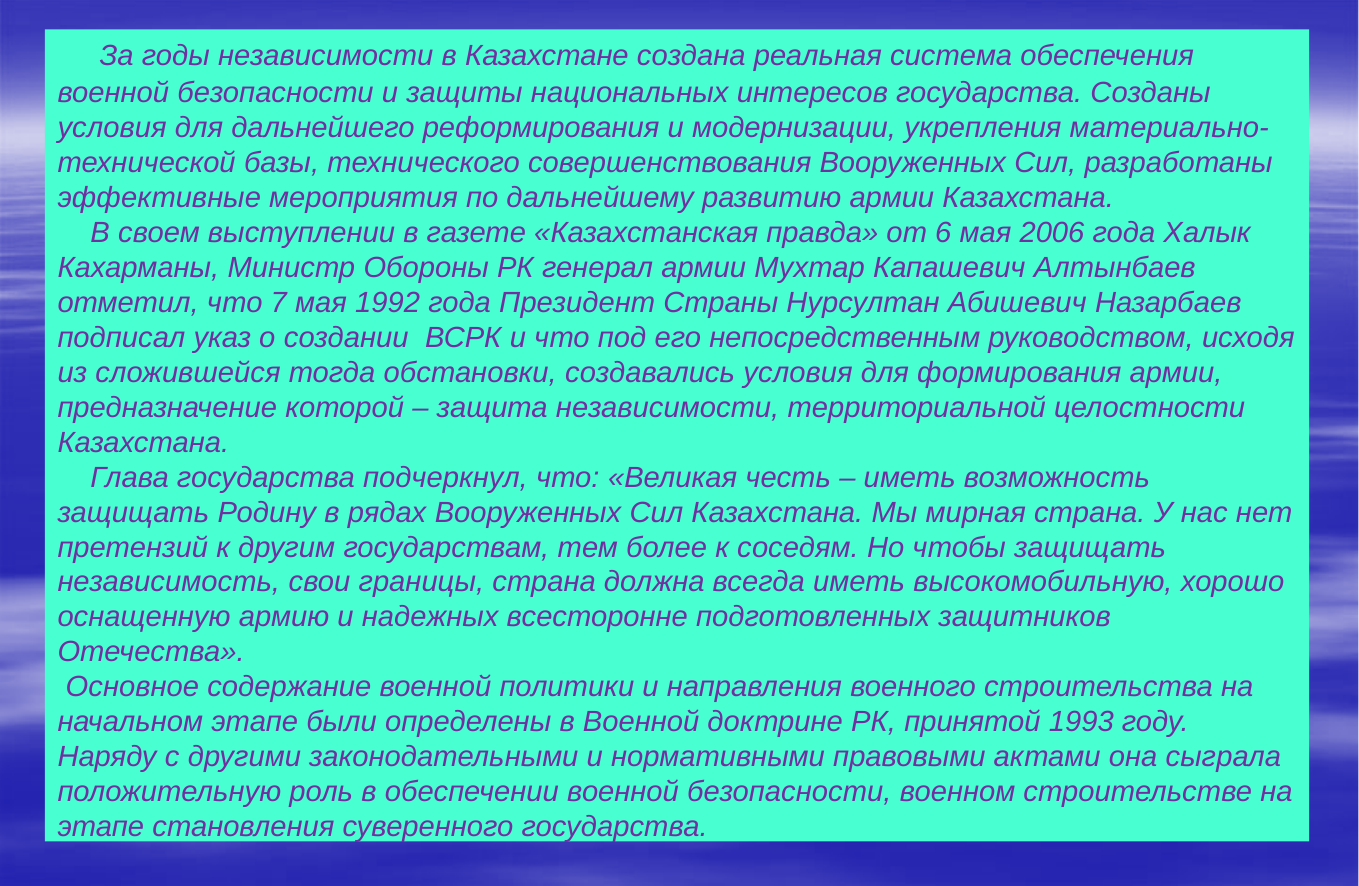

# За годы независимости в Казахстане создана реальная система обеспечения военной безопасности и защиты национальных интересов государства. Созданы условия для дальнейшего реформирования и модернизации, укрепления материально-технической базы, технического совершенствования Вооруженных Сил, разработаны эффективные мероприятия по дальнейшему развитию армии Казахстана. В своем выступлении в газете «Казахстанская правда» от 6 мая 2006 года Халык Кахарманы, Министр Обороны РК генерал армии Мухтар Капашевич Алтынбаев отметил, что 7 мая 1992 года Президент Страны Нурсултан Абишевич Назарбаев подписал указ о создании  ВСРК и что под его непосредственным руководством, исходя из сложившейся тогда обстановки, создавались условия для формирования армии, предназначение которой – защита независимости, территориальной целостности Казахстана. Глава государства подчеркнул, что: «Великая честь – иметь возможность защищать Родину в рядах Вооруженных Сил Казахстана. Мы мирная страна. У нас нет претензий к другим государствам, тем более к соседям. Но чтобы защищать независимость, свои границы, страна должна всегда иметь высокомобильную, хорошо оснащенную армию и надежных всесторонне подготовленных защитников Отечества». Основное содержание военной политики и направления военного строительства на начальном этапе были определены в Военной доктрине РК, принятой 1993 году. Наряду с другими законодательными и нормативными правовыми актами она сыграла положительную роль в обеспечении военной безопасности, военном строительстве на этапе становления суверенного государства.